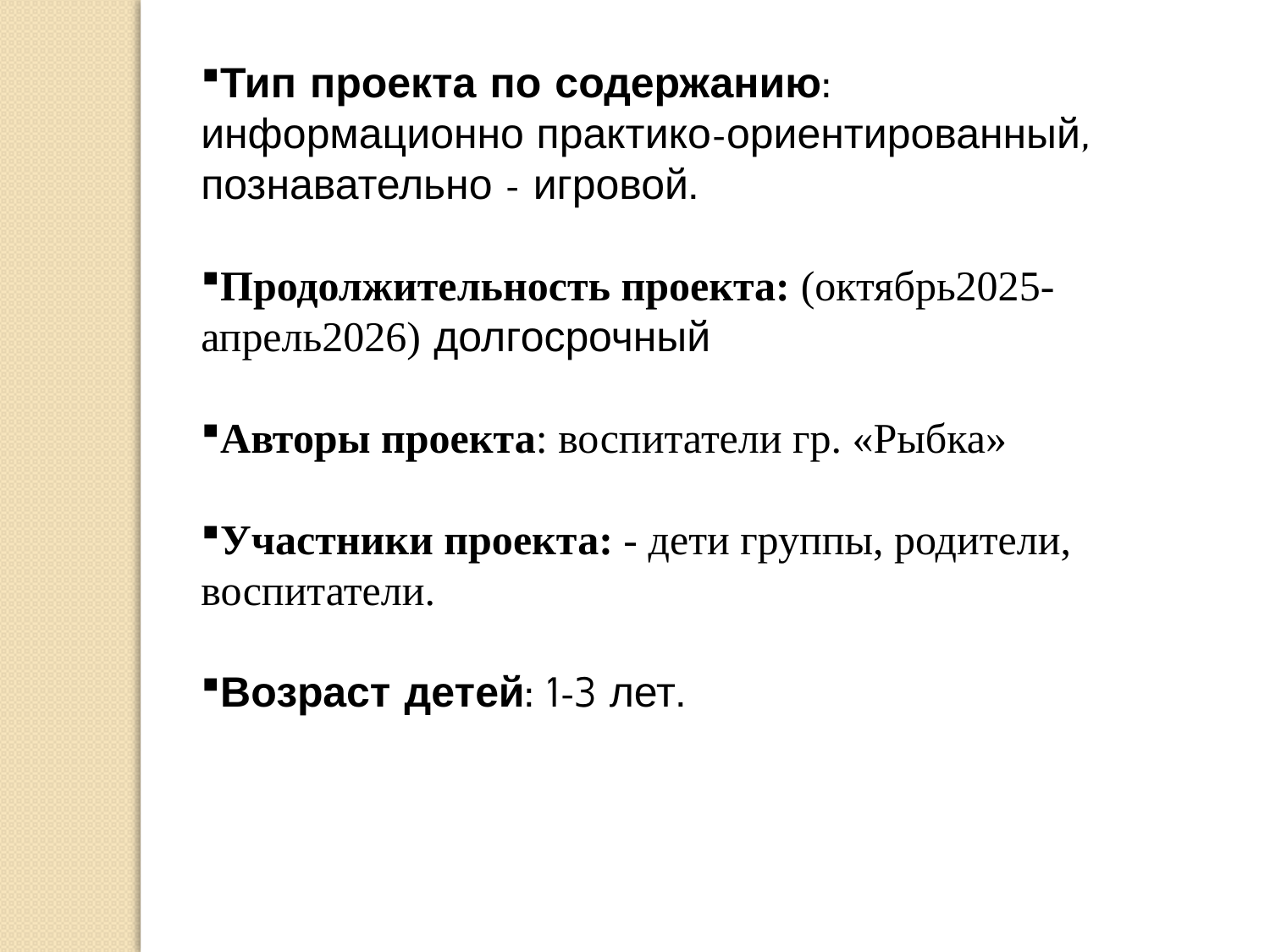

Тип проекта по содержанию: информационно практико-ориентированный, познавательно - игровой.

Продолжительность проекта: (октябрь2025-апрель2026) долгосрочный

Авторы проекта: воспитатели гр. «Рыбка»

Участники проекта: - дети группы, родители, воспитатели.

Возраст детей: 1-3 лет.